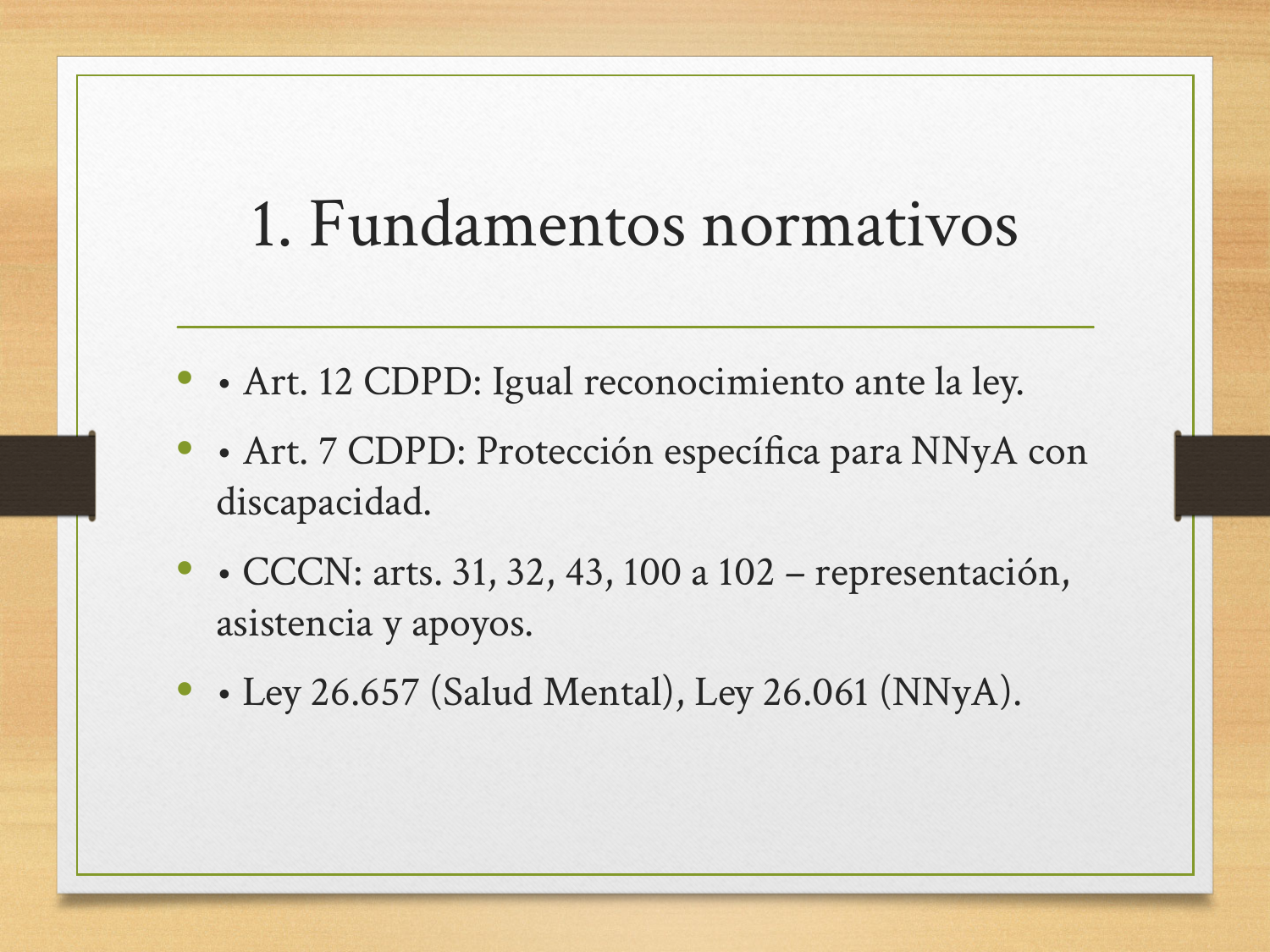

# 1. Fundamentos normativos
• Art. 12 CDPD: Igual reconocimiento ante la ley.
• Art. 7 CDPD: Protección específica para NNyA con discapacidad.
• CCCN: arts. 31, 32, 43, 100 a 102 – representación, asistencia y apoyos.
• Ley 26.657 (Salud Mental), Ley 26.061 (NNyA).